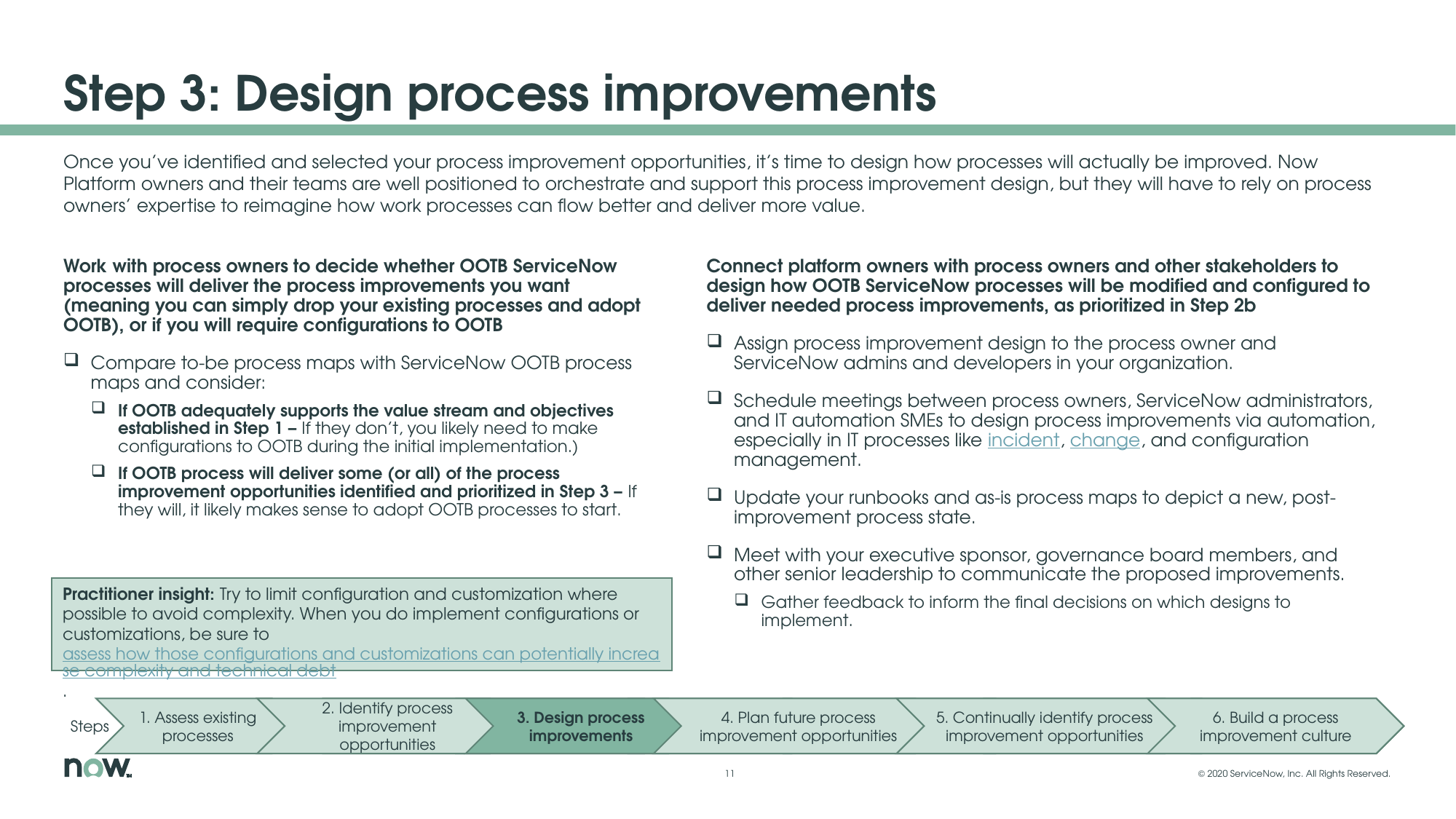

# Step 3: Design process improvements

Once you’ve identified and selected your process improvement opportunities, it’s time to design how processes will actually be improved. Now Platform owners and their teams are well positioned to orchestrate and support this process improvement design, but they will have to rely on process owners’ expertise to reimagine how work processes can flow better and deliver more value.
Work with process owners to decide whether OOTB ServiceNow processes will deliver the process improvements you want (meaning you can simply drop your existing processes and adopt OOTB), or if you will require configurations to OOTB
Compare to-be process maps with ServiceNow OOTB process maps and consider:
If OOTB adequately supports the value stream and objectives established in Step 1 – If they don’t, you likely need to make configurations to OOTB during the initial implementation.)
If OOTB process will deliver some (or all) of the process improvement opportunities identified and prioritized in Step 3 – If they will, it likely makes sense to adopt OOTB processes to start.

Connect platform owners with process owners and other stakeholders to design how OOTB ServiceNow processes will be modified and configured to deliver needed process improvements, as prioritized in Step 2b
Assign process improvement design to the process owner and ServiceNow admins and developers in your organization.
Schedule meetings between process owners, ServiceNow administrators, and IT automation SMEs to design process improvements via automation, especially in IT processes like incident, change, and configuration management.
Update your runbooks and as-is process maps to depict a new, post-improvement process state.
Meet with your executive sponsor, governance board members, and other senior leadership to communicate the proposed improvements.
Gather feedback to inform the final decisions on which designs to implement.

Practitioner insight: Try to limit configuration and customization where possible to avoid complexity. When you do implement configurations or customizations, be sure to assess how those configurations and customizations can potentially increase complexity and technical debt.
1. Assess existing processes
2. Identify process improvement opportunities
3. Design process improvements
4. Plan future process improvement opportunities
5. Continually identify process improvement opportunities
6. Build a process improvement culture
Steps
Steps
1. Assess existing processes
2. Identify process improvement opportunities
3. Design process improvements
4. Plan future process improvement opportunities
5. Continually identify process improvement opportunities
6. Build a process improvement culture